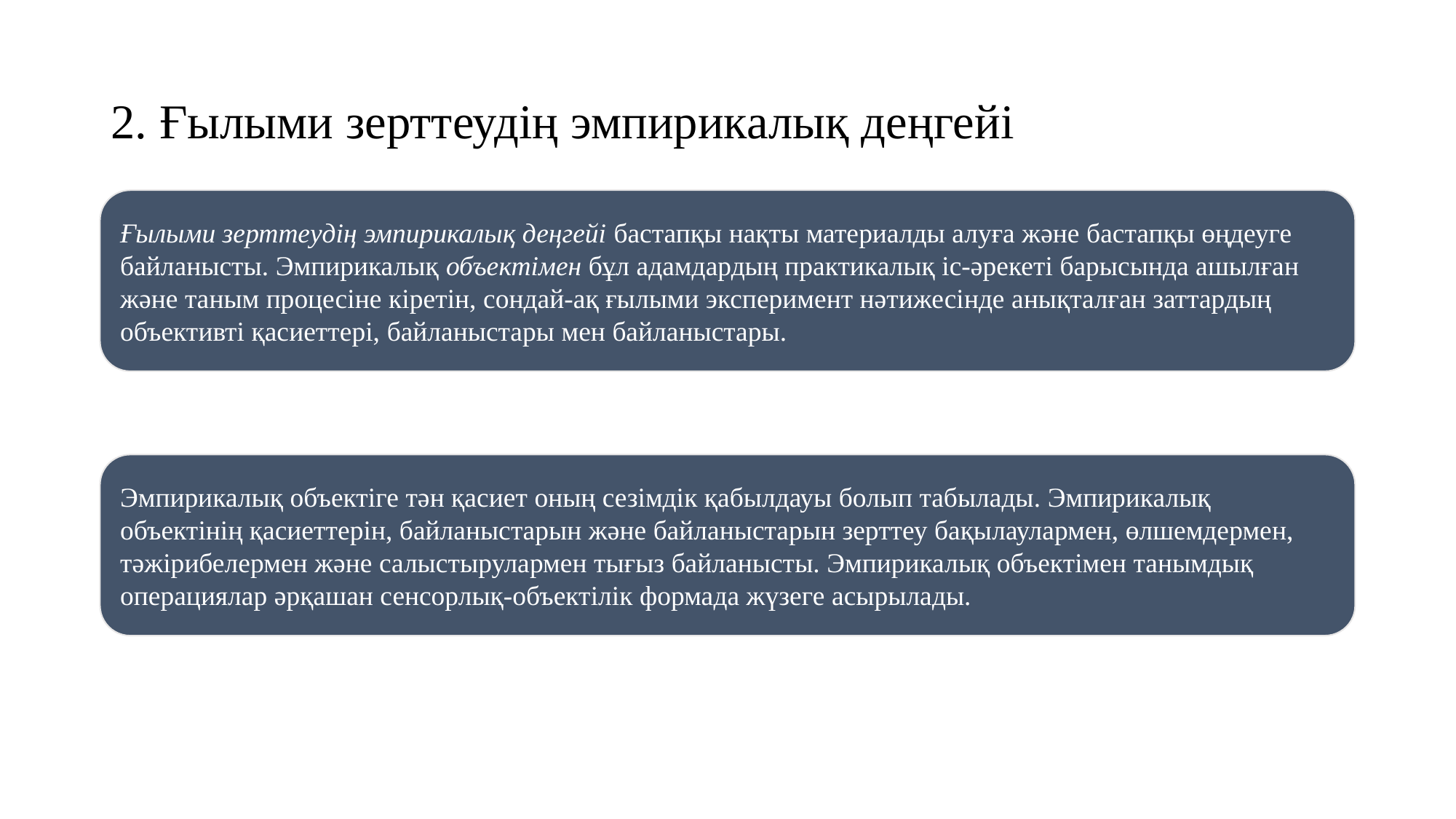

# 2. Ғылыми зерттеудің эмпирикалық деңгейі
Ғылыми зерттеудің эмпирикалық деңгейі бастапқы нақты материалды алуға және бастапқы өңдеуге байланысты. Эмпирикалық объектімен бұл адамдардың практикалық іс-әрекеті барысында ашылған және таным процесіне кіретін, сондай-ақ ғылыми эксперимент нәтижесінде анықталған заттардың объективті қасиеттері, байланыстары мен байланыстары.
Эмпирикалық объектіге тән қасиет оның сезімдік қабылдауы болып табылады. Эмпирикалық объектінің қасиеттерін, байланыстарын және байланыстарын зерттеу бақылаулармен, өлшемдермен, тәжірибелермен және салыстырулармен тығыз байланысты. Эмпирикалық объектімен танымдық операциялар әрқашан сенсорлық-объектілік формада жүзеге асырылады.